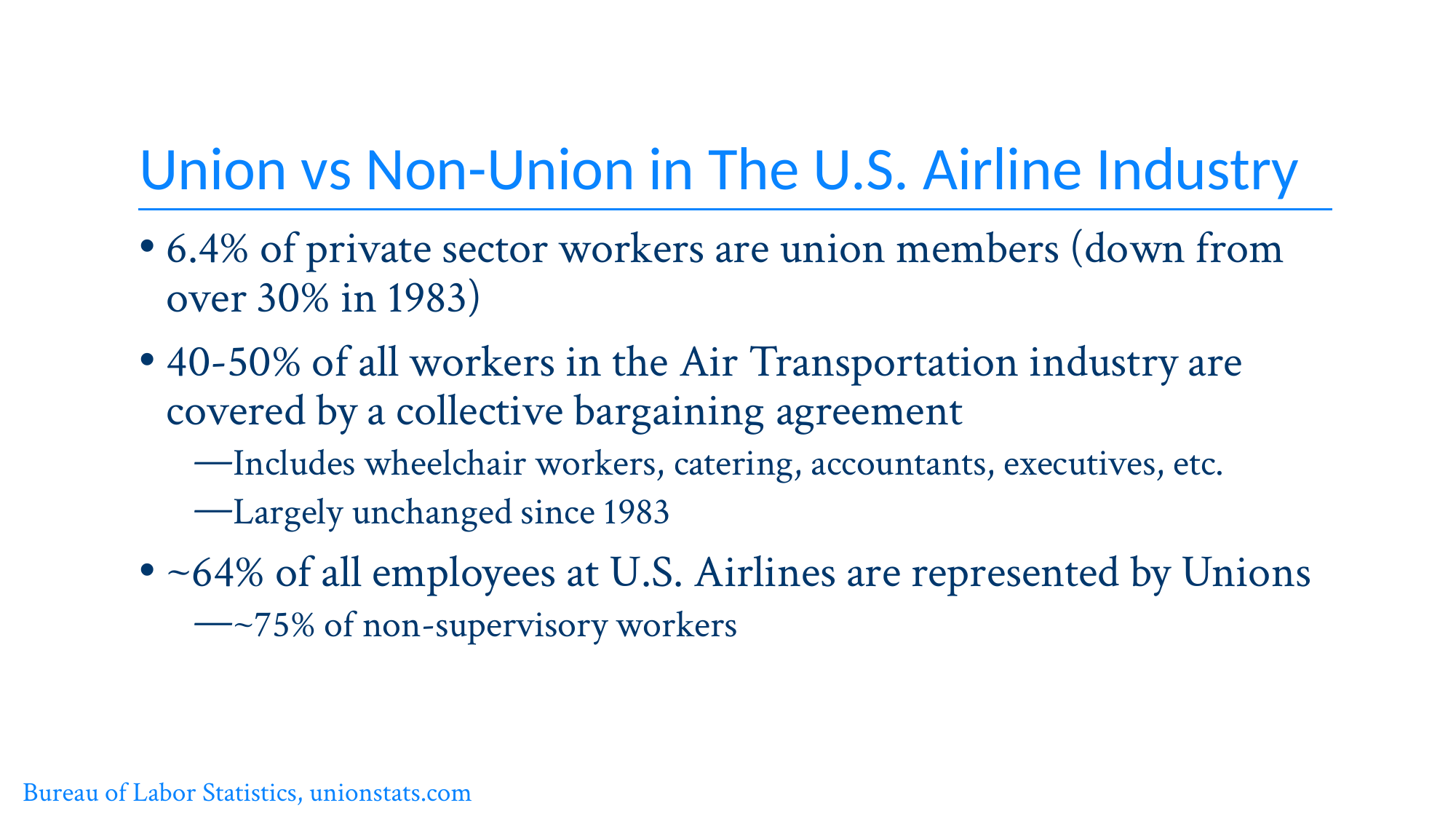

# Union vs Non-Union in The U.S. Airline Industry
6.4% of private sector workers are union members (down from over 30% in 1983)
40-50% of all workers in the Air Transportation industry are covered by a collective bargaining agreement
Includes wheelchair workers, catering, accountants, executives, etc.
Largely unchanged since 1983
~64% of all employees at U.S. Airlines are represented by Unions
~75% of non-supervisory workers
Bureau of Labor Statistics, unionstats.com